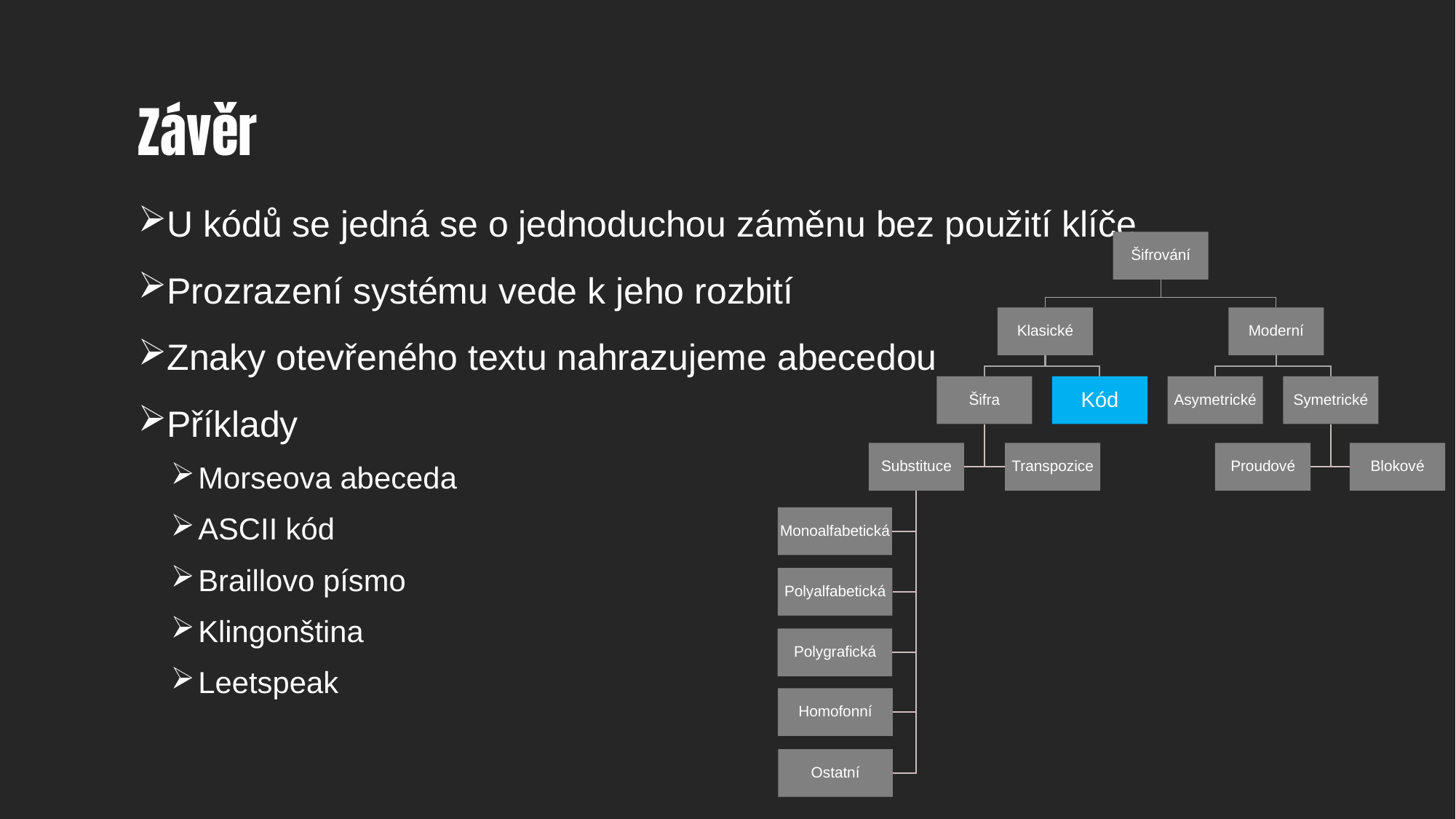

# Závěr
U kódů se jedná se o jednoduchou záměnu bez použití klíče
Prozrazení systému vede k jeho rozbití
Znaky otevřeného textu nahrazujeme abecedou
Příklady
Morseova abeceda
ASCII kód
Braillovo písmo
Klingonština
Leetspeak
Šifrování
Klasické
Šifra
Substituce
Polyalfabetická
Polygrafická
Homofonní
Ostatní
Monoalfabetická
Transpozice
Kód
Moderní
Asymetrické
Symetrické
Proudové
Blokové